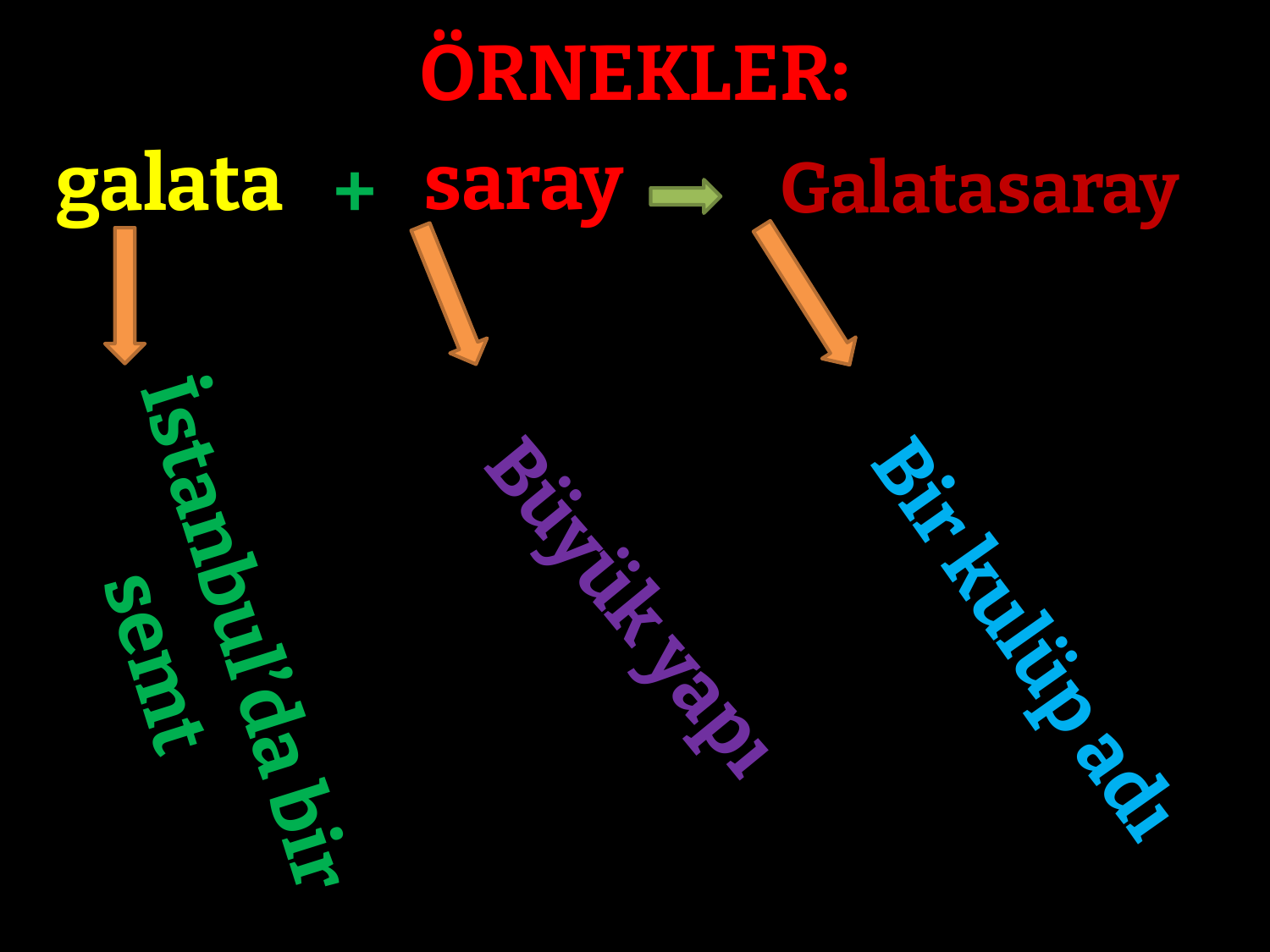

ÖRNEKLER:
saray
galata
+
Galatasaray

#
İstanbul’da bir semt
Büyük yapı
 Bir kulüp adı